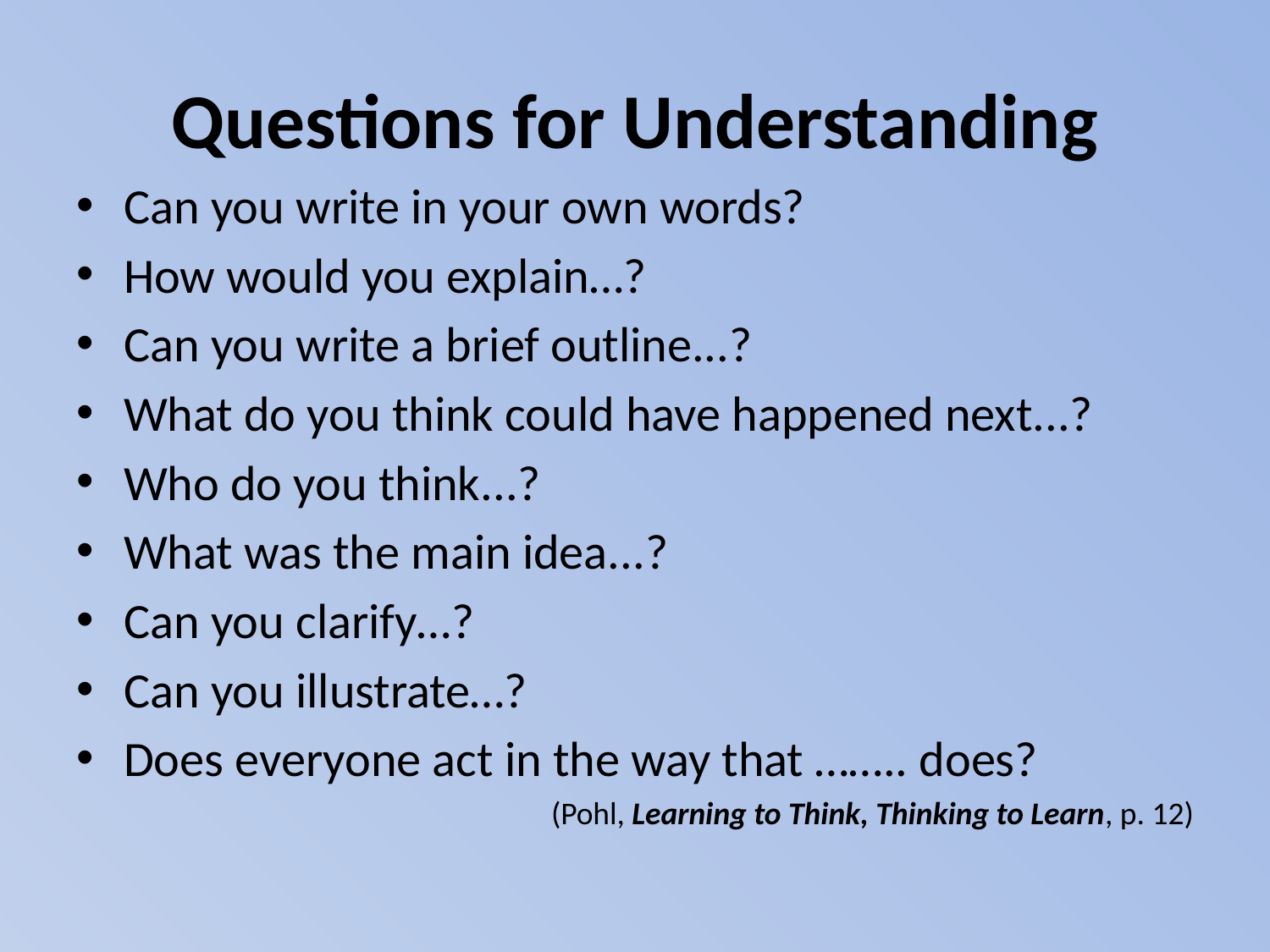

# Questions for Understanding
Can you write in your own words?
How would you explain…?
Can you write a brief outline...?
What do you think could have happened next...?
Who do you think...?
What was the main idea...?
Can you clarify…?
Can you illustrate…?
Does everyone act in the way that …….. does?
(Pohl, Learning to Think, Thinking to Learn, p. 12)